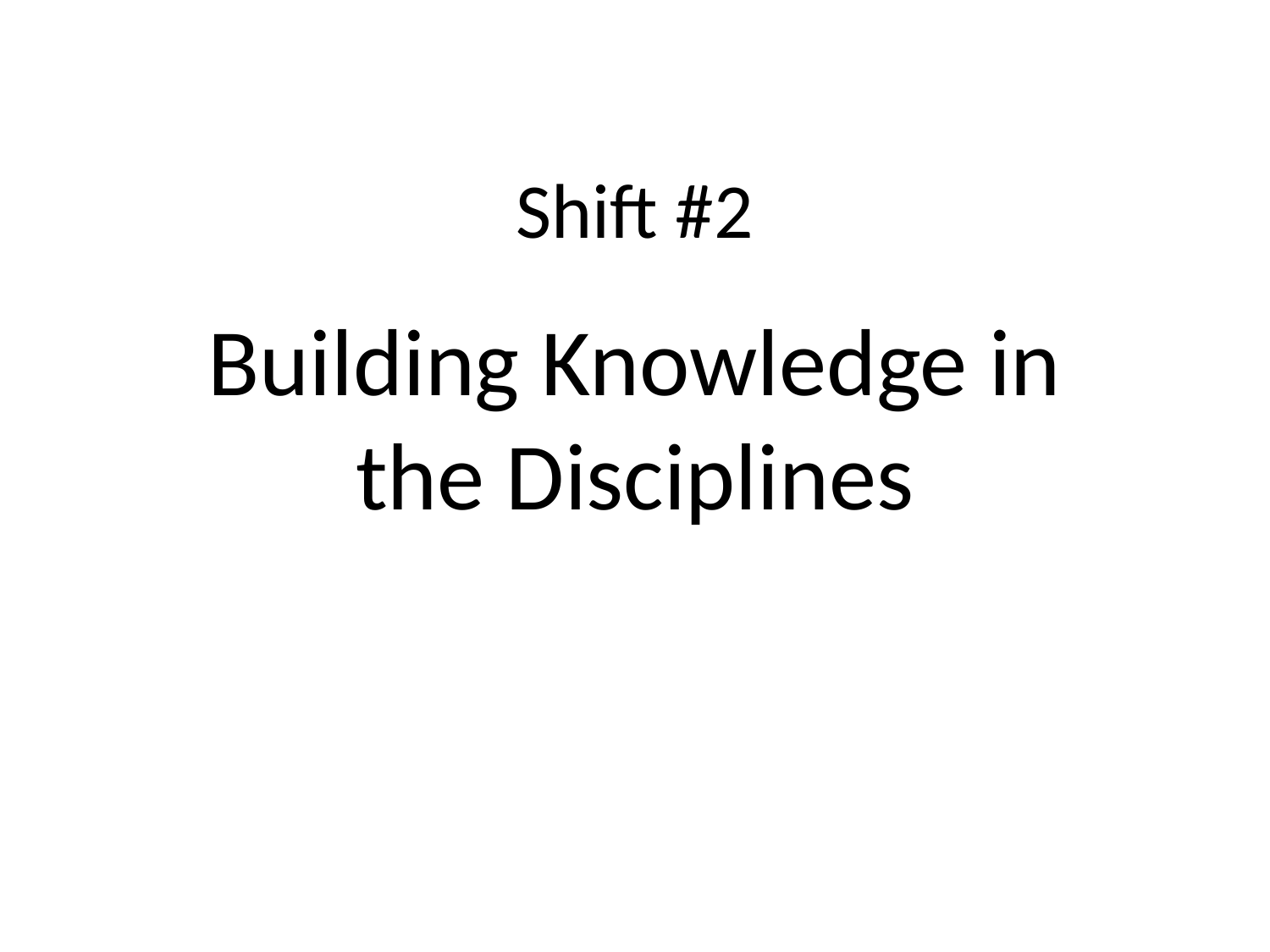

Shift #2
Building Knowledge in the Disciplines